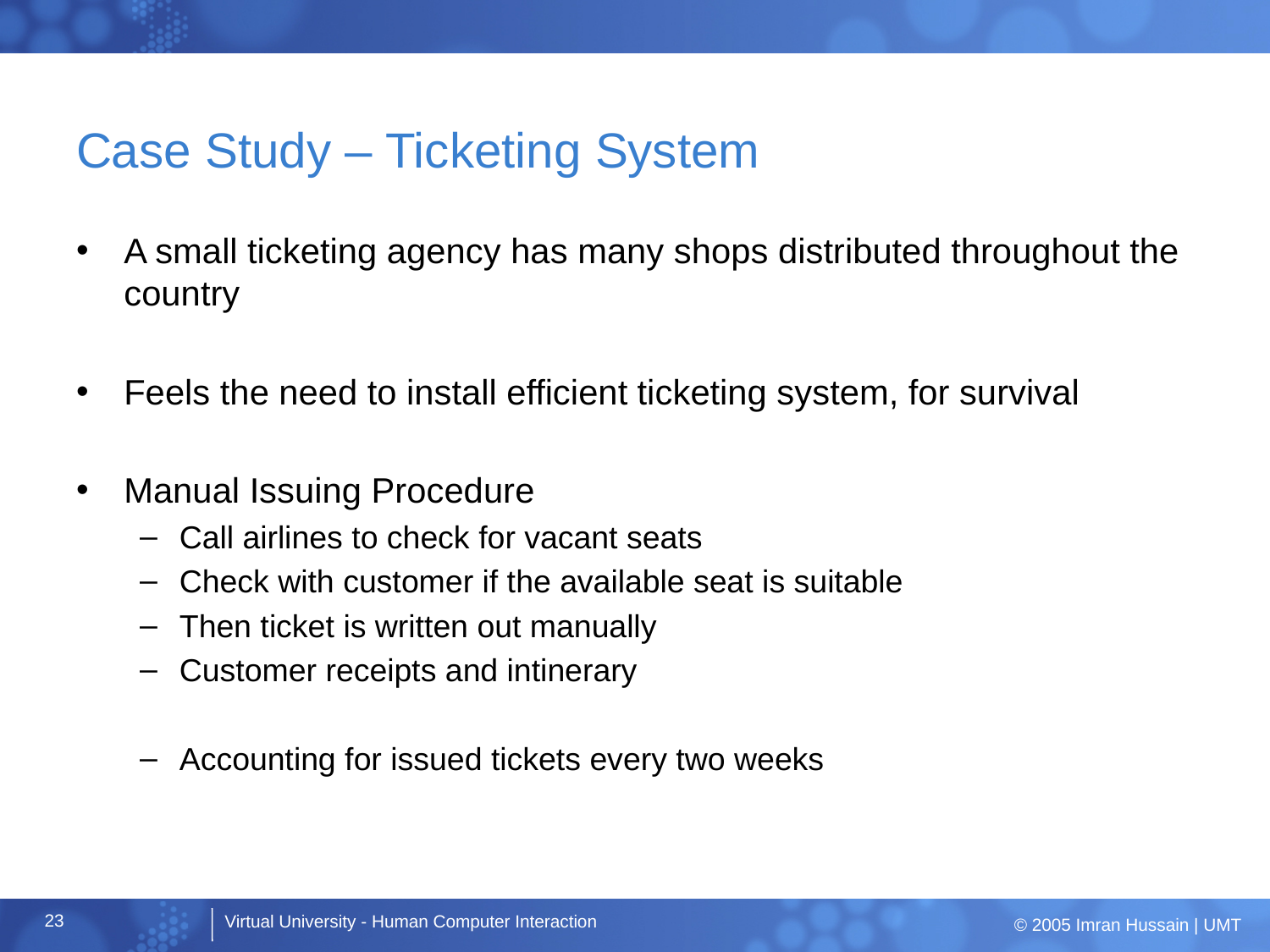

# Case Study – Ticketing System
A small ticketing agency has many shops distributed throughout the country

Feels the need to install efficient ticketing system, for survival

Manual Issuing Procedure
Call airlines to check for vacant seats
Check with customer if the available seat is suitable
Then ticket is written out manually
Customer receipts and intinerary

Accounting for issued tickets every two weeks